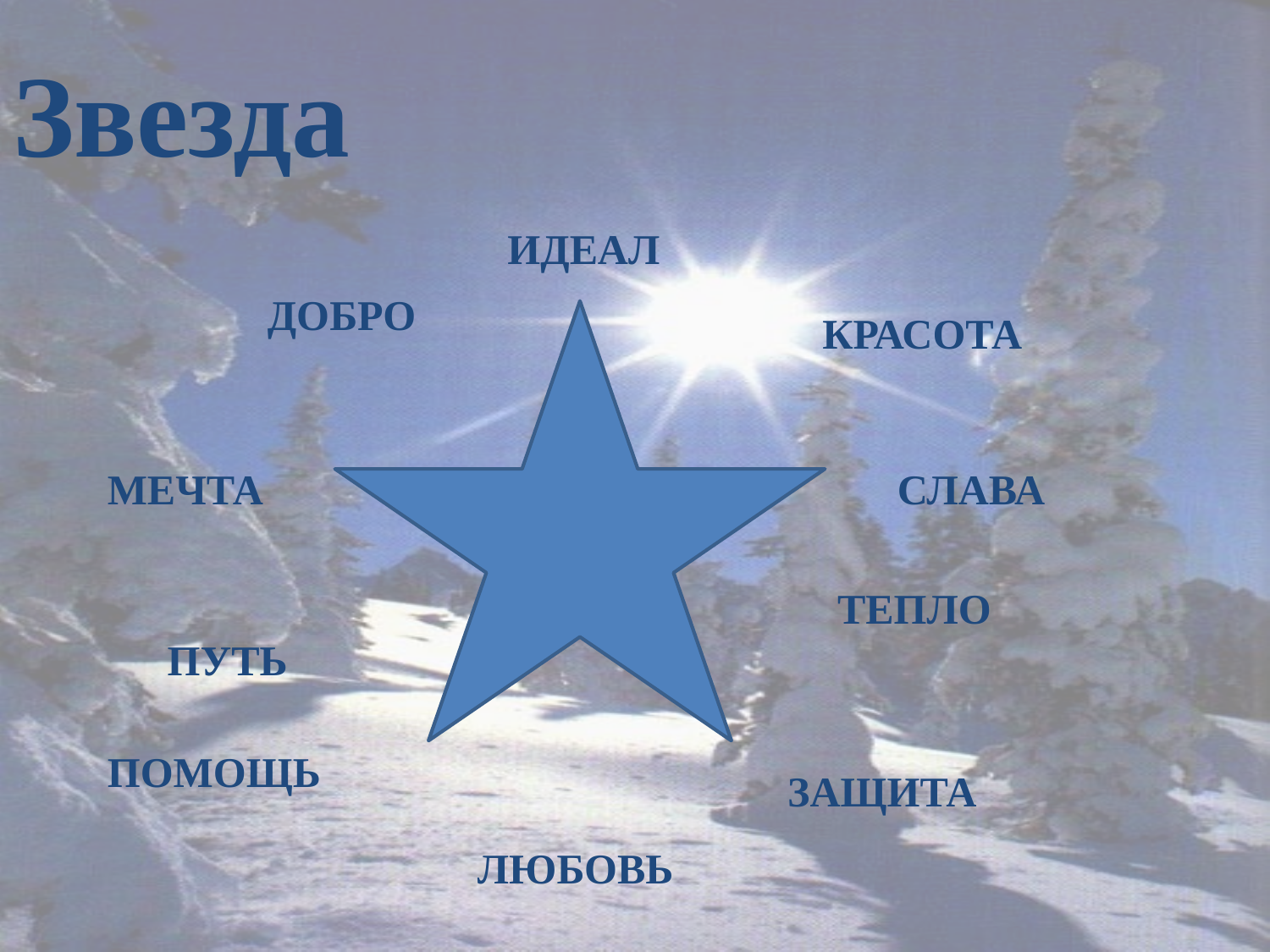

Звезда
ИДЕАЛ

ДОБРО
КРАСОТА

МЕЧТА
СЛАВА
ТЕПЛО
ПУТЬ
ПОМОЩЬ
ЗАЩИТА
ЛЮБОВЬ